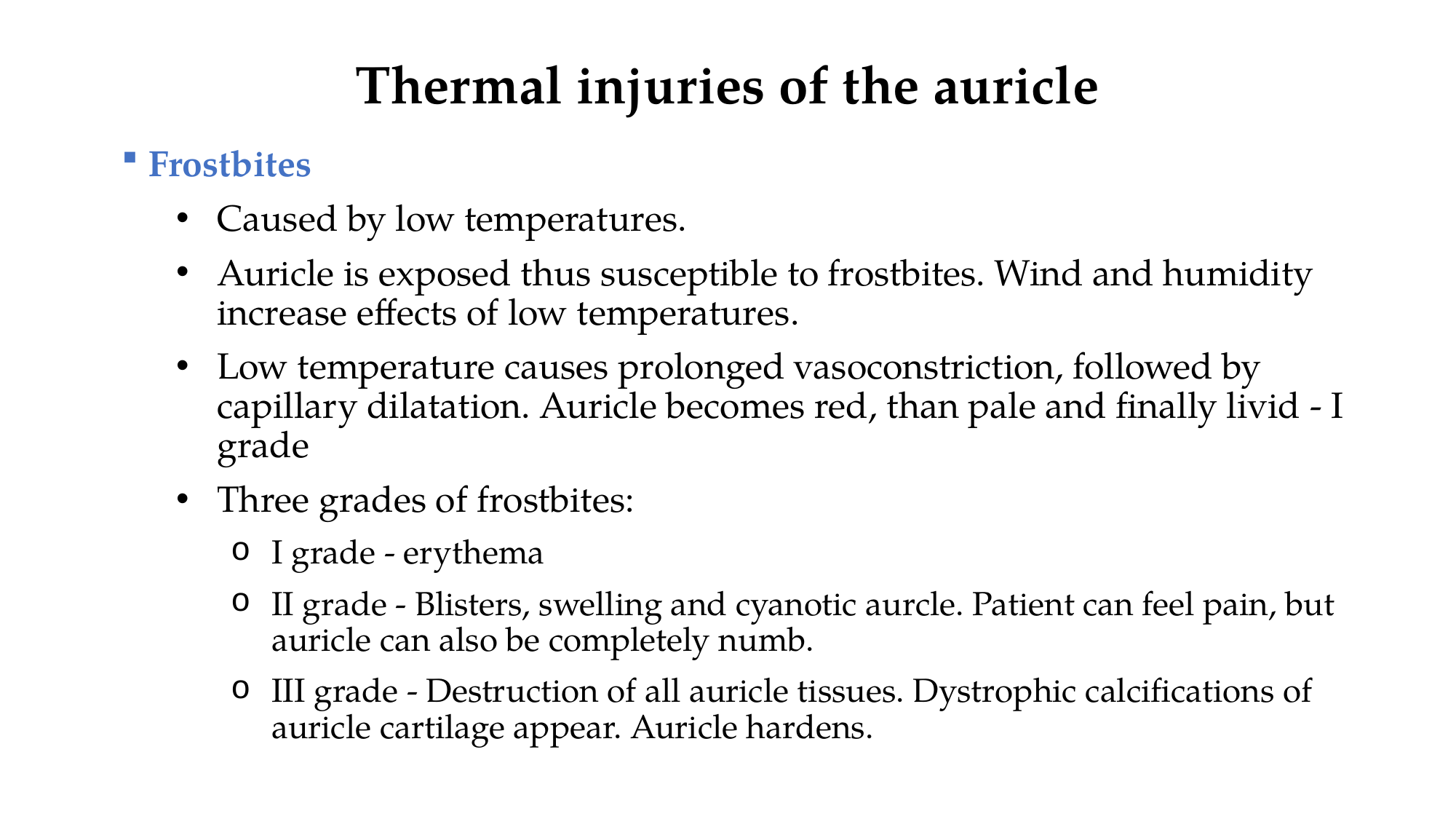

Thermal injuries of the auricle
Frostbites
Caused by low temperatures.
Auricle is exposed thus susceptible to frostbites. Wind and humidity increase effects of low temperatures.
Low temperature causes prolonged vasoconstriction, followed by capillary dilatation. Auricle becomes red, than pale and finally livid - I grade
Three grades of frostbites:
I grade - erythema
II grade - Blisters, swelling and cyanotic aurcle. Patient can feel pain, but auricle can also be completely numb.
III grade - Destruction of all auricle tissues. Dystrophic calcifications of auricle cartilage appear. Auricle hardens.